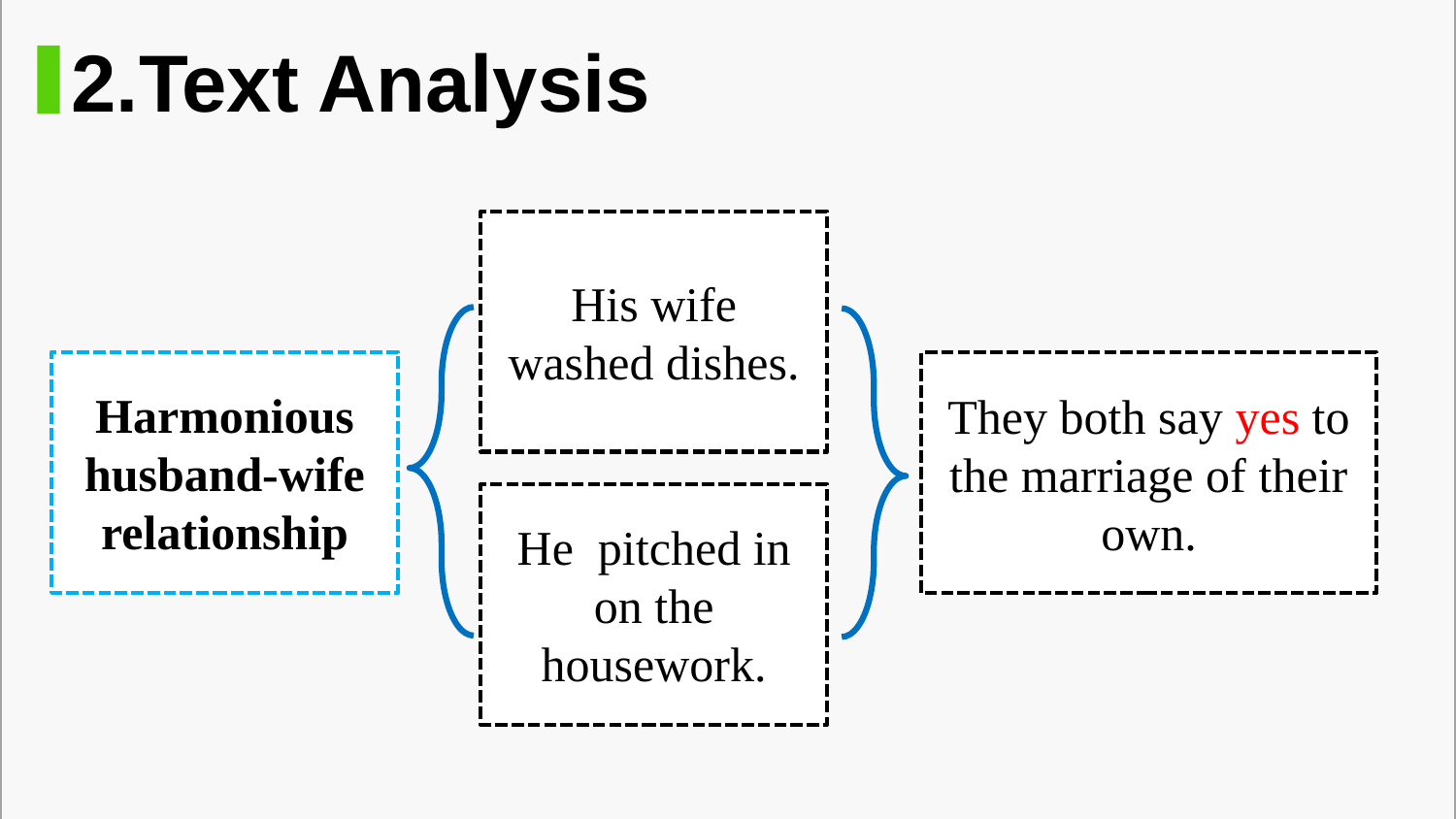

2.Text Analysis

His wife washed dishes.

Harmonious husband-wife relationship
They both say yes to the marriage of their own.
He  pitched in on the housework.